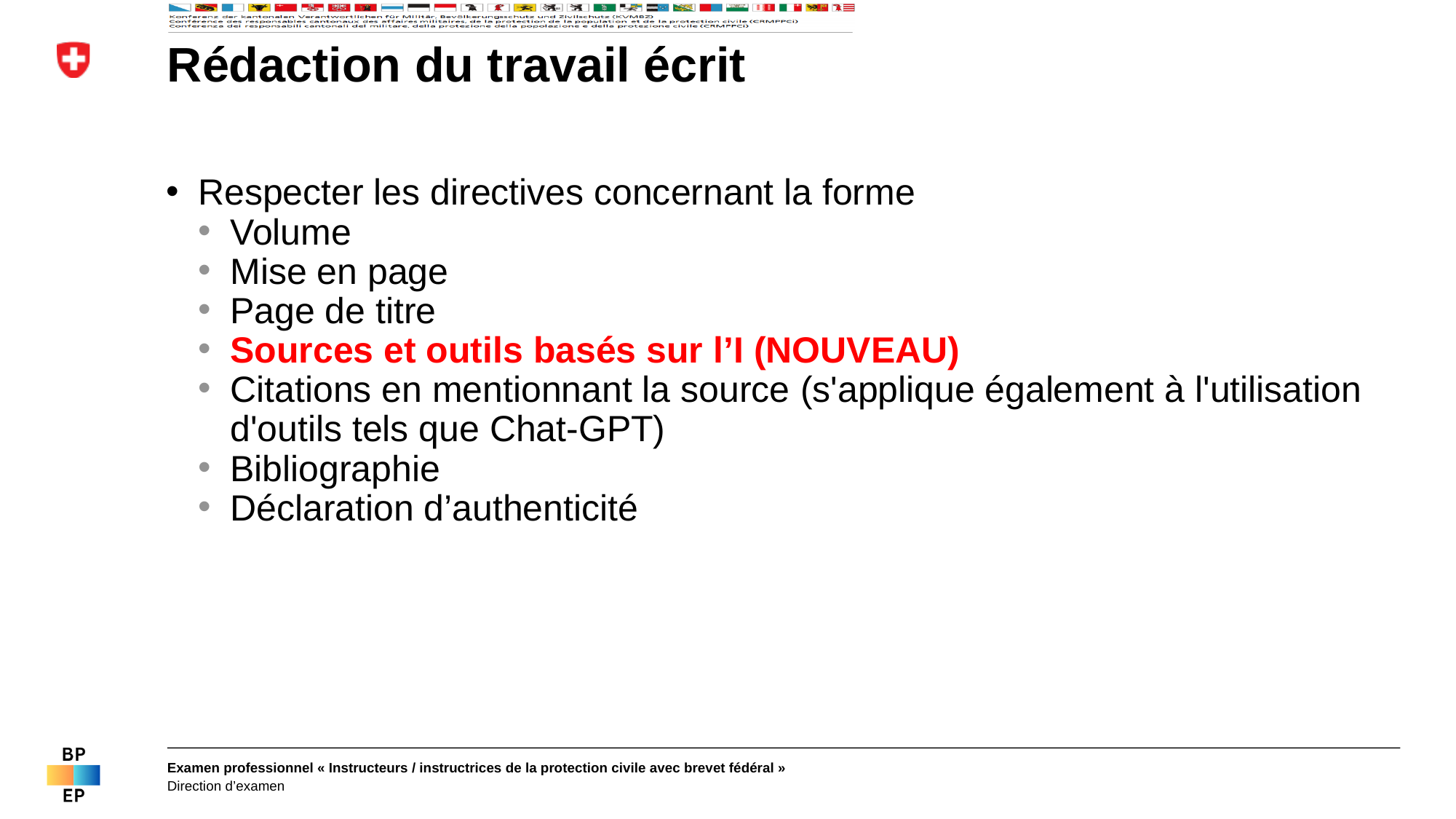

# Rédaction du travail écrit
Respecter les directives concernant la forme
Volume
Mise en page
Page de titre
Sources et outils basés sur l’I (NOUVEAU)
Citations en mentionnant la source (s'applique également à l'utilisation d'outils tels que Chat-GPT)
Bibliographie
Déclaration d’authenticité

Examen professionnel « Instructeurs / instructrices de la protection civile avec brevet fédéral »
Direction d’examen